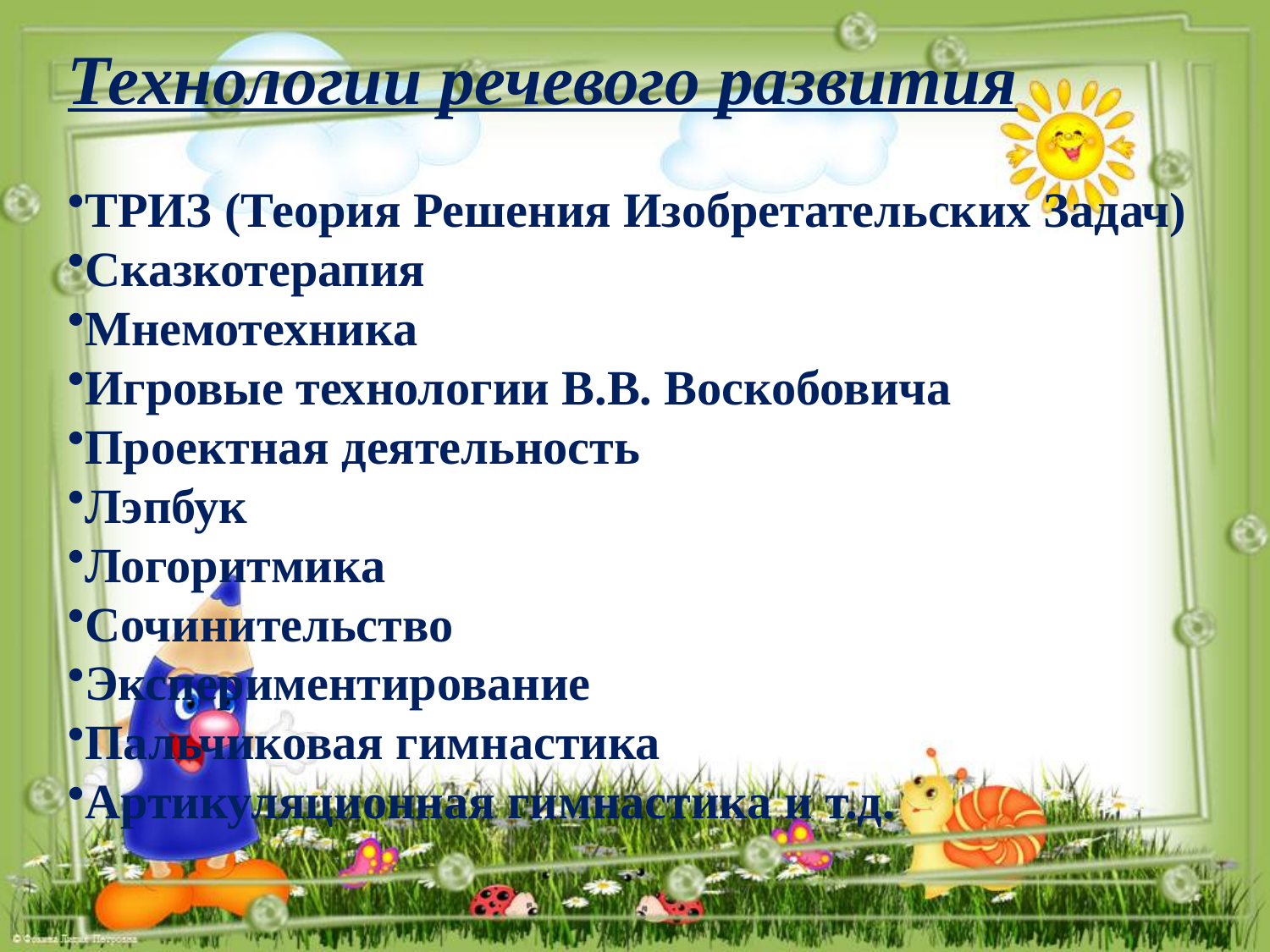

Технологии речевого развития

ТРИЗ (Теория Решения Изобретательских Задач)
Сказкотерапия
Мнемотехника
Игровые технологии В.В. Воскобовича
Проектная деятельность
Лэпбук
Логоритмика
Сочинительство
Экспериментирование
Пальчиковая гимнастика
Артикуляционная гимнастика и т.д.